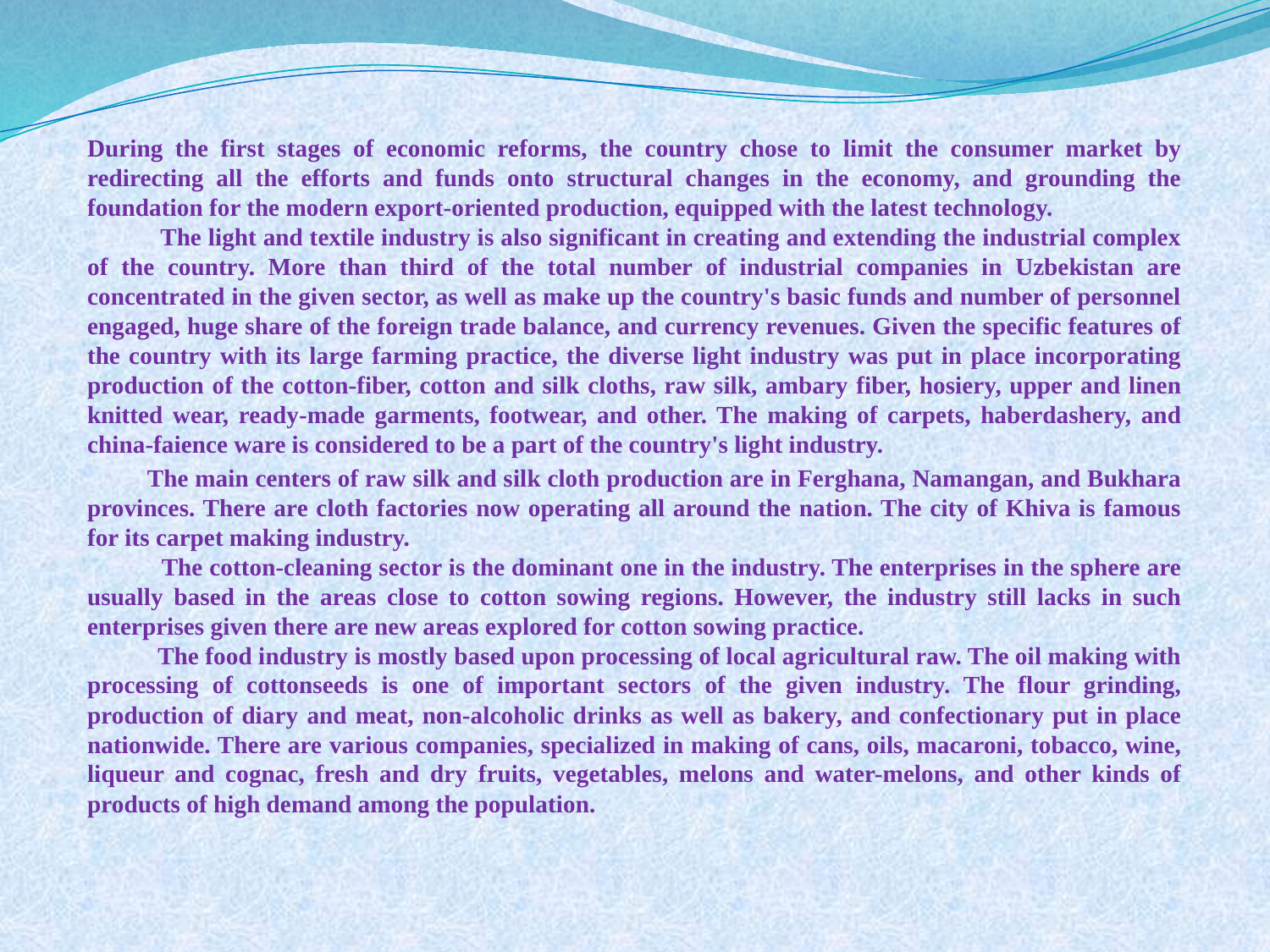

During the first stages of economic reforms, the country chose to limit the consumer market by redirecting all the efforts and funds onto structural changes in the economy, and grounding the foundation for the modern export-oriented production, equipped with the latest technology.
           The light and textile industry is also significant in creating and extending the industrial complex of the country. More than third of the total number of industrial companies in Uzbekistan are concentrated in the given sector, as well as make up the country's basic funds and number of personnel engaged, huge share of the foreign trade balance, and currency revenues. Given the specific features of the country with its large farming practice, the diverse light industry was put in place incorporating production of the cotton-fiber, cotton and silk cloths, raw silk, ambary fiber, hosiery, upper and linen knitted wear, ready-made garments, footwear, and other. The making of carpets, haberdashery, and china-faience ware is considered to be a part of the country's light industry.
         The main centers of raw silk and silk cloth production are in Ferghana, Namangan, and Bukhara provinces. There are cloth factories now operating all around the nation. The city of Khiva is famous for its carpet making industry.
           The cotton-cleaning sector is the dominant one in the industry. The enterprises in the sphere are usually based in the areas close to cotton sowing regions. However, the industry still lacks in such enterprises given there are new areas explored for cotton sowing practice.
           The food industry is mostly based upon processing of local agricultural raw. The oil making with processing of cottonseeds is one of important sectors of the given industry. The flour grinding, production of diary and meat, non-alcoholic drinks as well as bakery, and confectionary put in place nationwide. There are various companies, specialized in making of cans, oils, macaroni, tobacco, wine, liqueur and cognac, fresh and dry fruits, vegetables, melons and water-melons, and other kinds of products of high demand among the population.